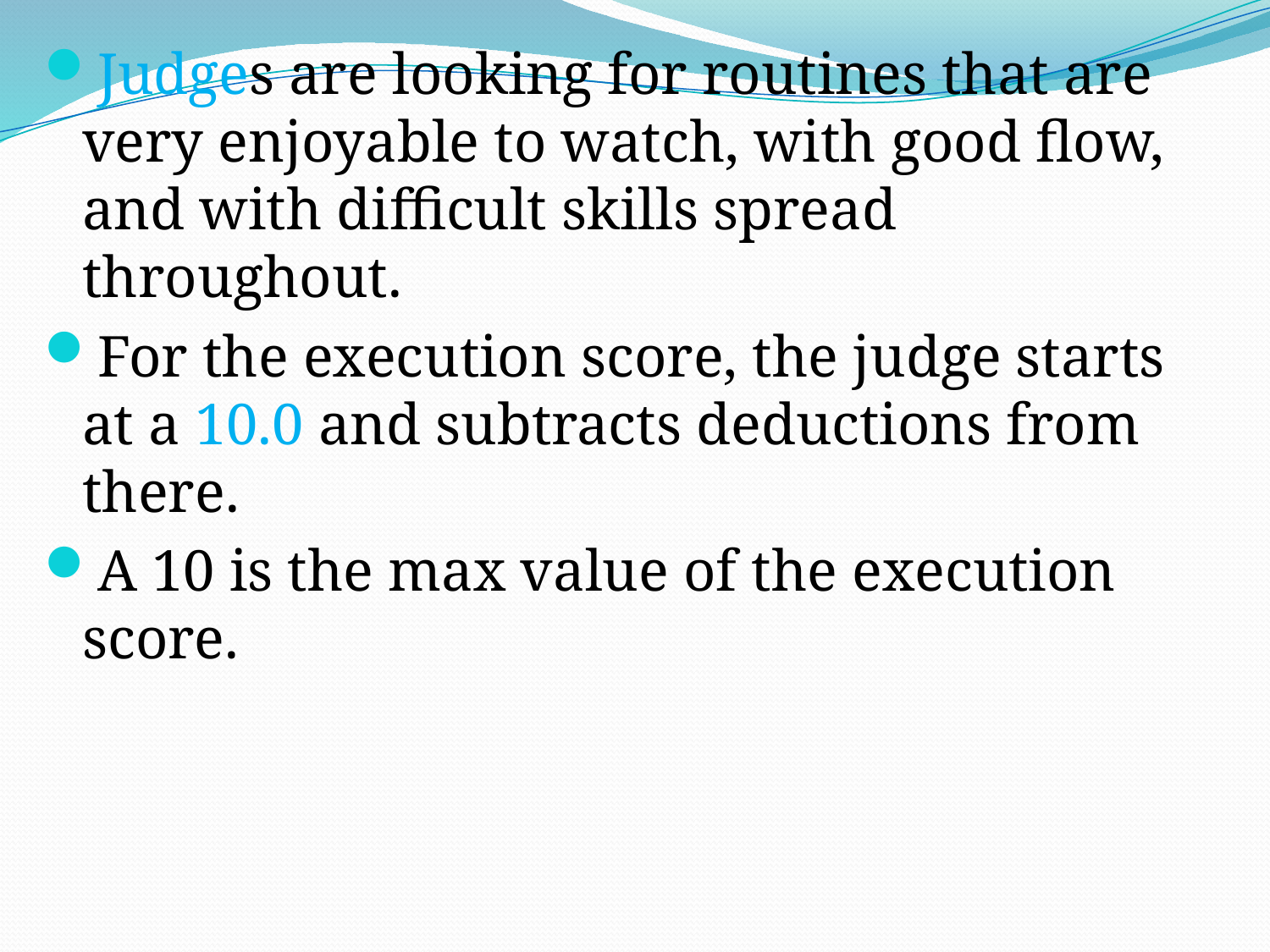

Judges are looking for routines that are very enjoyable to watch, with good flow, and with difficult skills spread throughout.
For the execution score, the judge starts at a 10.0 and subtracts deductions from there.
A 10 is the max value of the execution score.